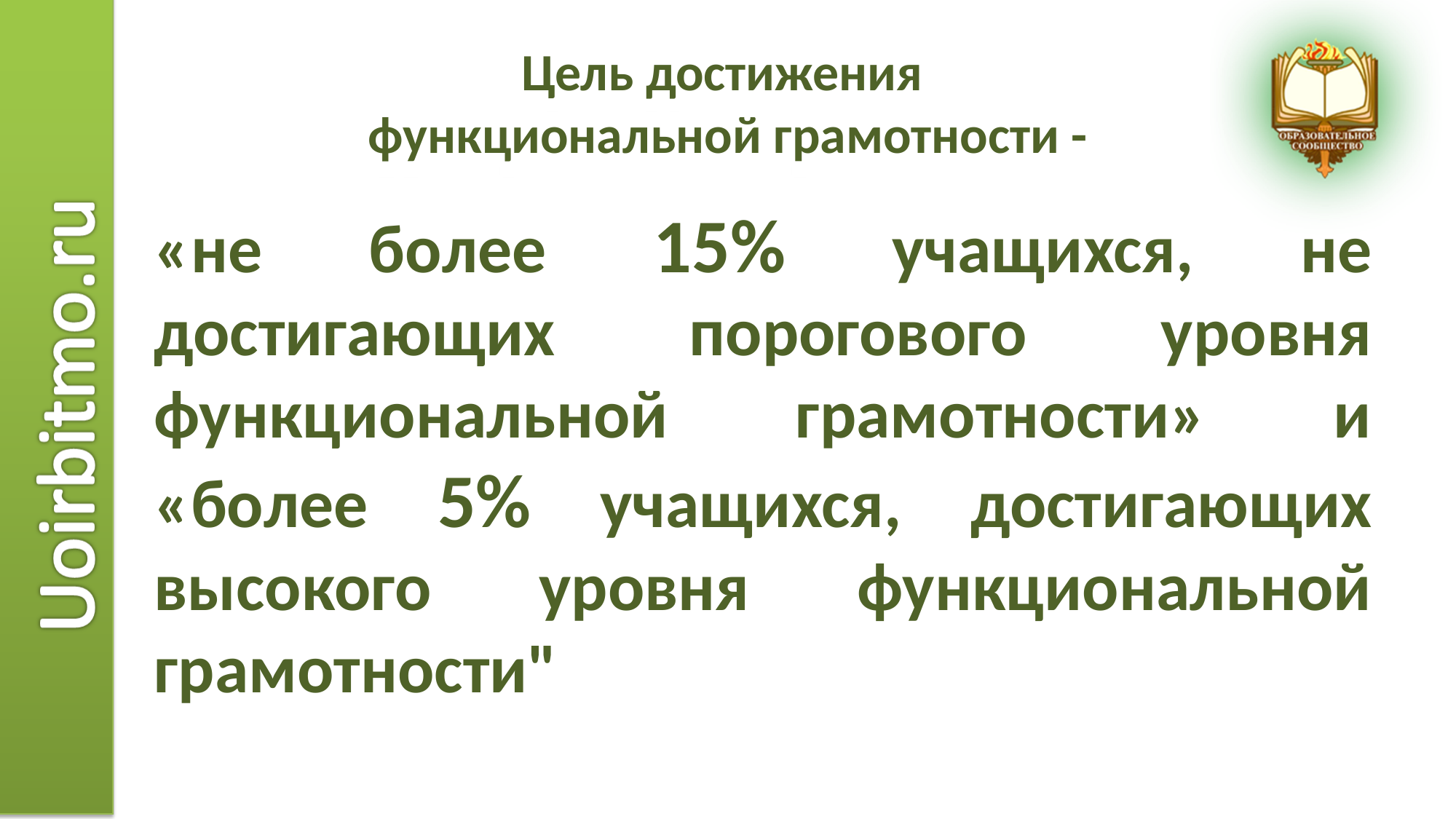

# Цель достижения функциональной грамотности -
«не более 15% учащихся, не достигающих порогового уровня функциональной грамотности» и «более 5% учащихся, достигающих высокого уровня функциональной грамотности"